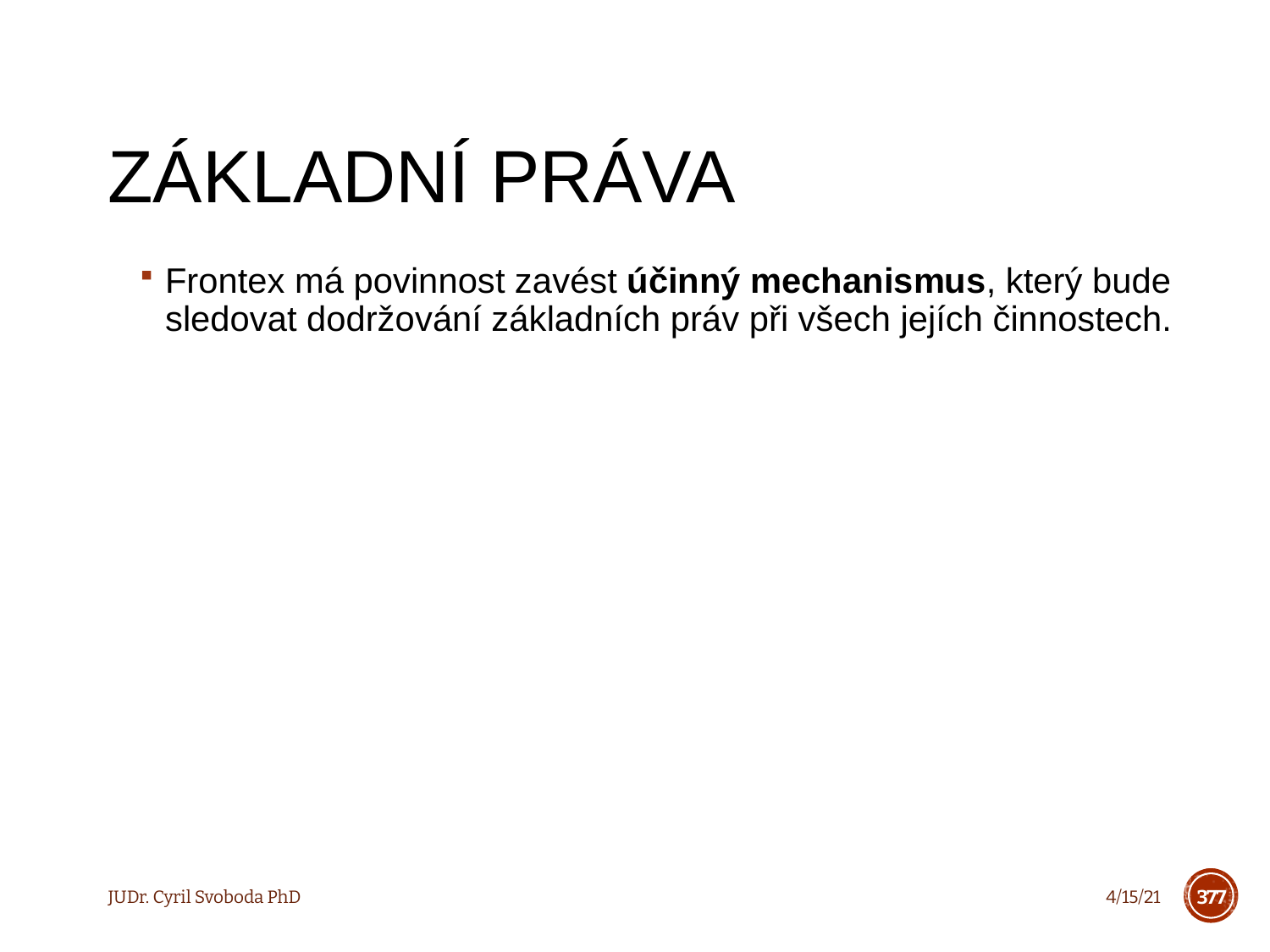

# Základní práva
Frontex má povinnost zavést účinný mechanismus, který bude sledovat dodržování základních práv při všech jejích činnostech.

JUDr. Cyril Svoboda PhD
4/15/21
377